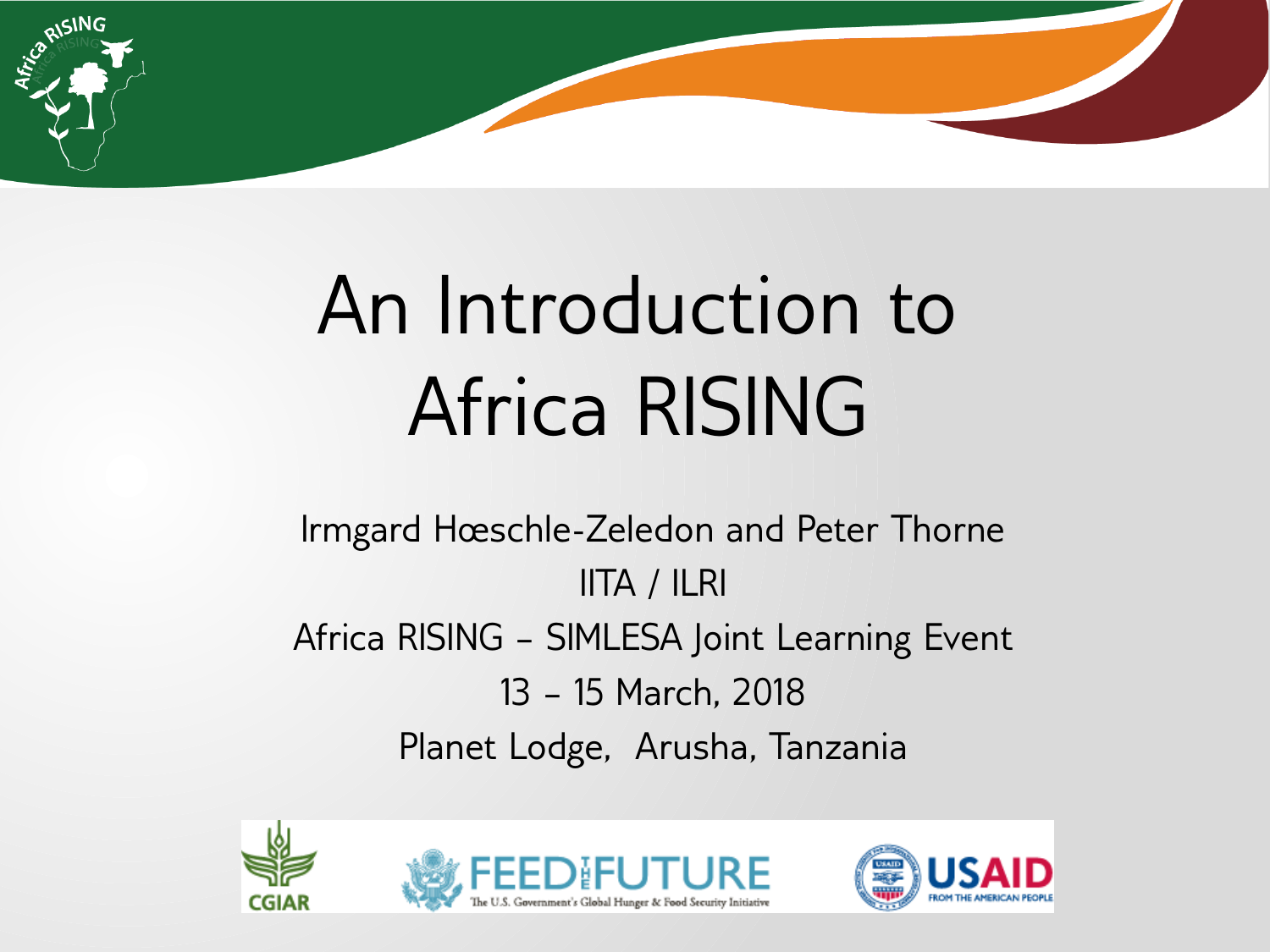

An Introduction to Africa RISING
Irmgard Hoeschle-Zeledon and Peter Thorne
IITA / ILRI
Africa RISING – SIMLESA Joint Learning Event
13 – 15 March, 2018
Planet Lodge,  Arusha, Tanzania